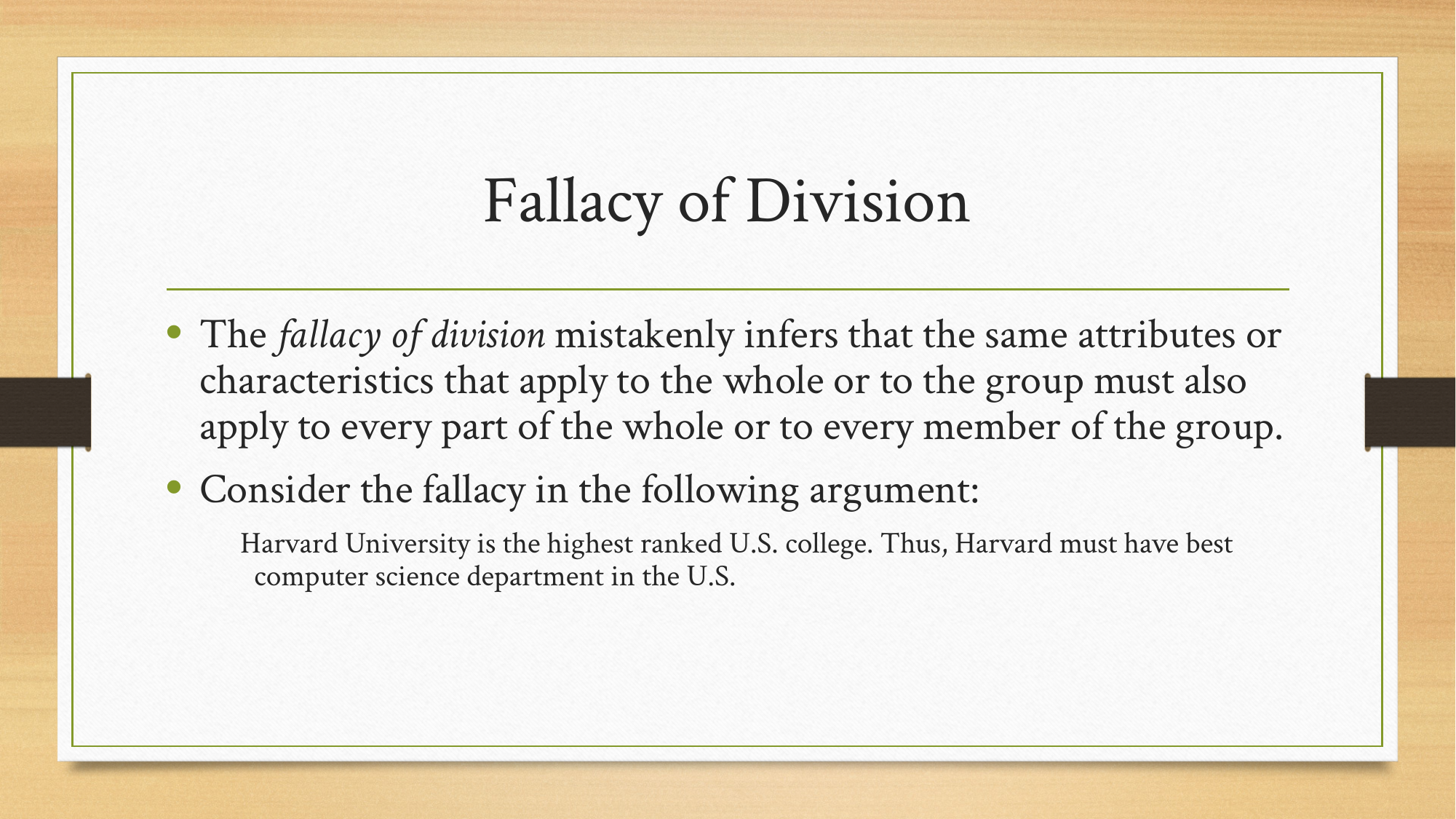

# Fallacy of Division
The fallacy of division mistakenly infers that the same attributes or characteristics that apply to the whole or to the group must also apply to every part of the whole or to every member of the group.
Consider the fallacy in the following argument:
   Harvard University is the highest ranked U.S. college. Thus, Harvard must have best computer science department in the U.S.